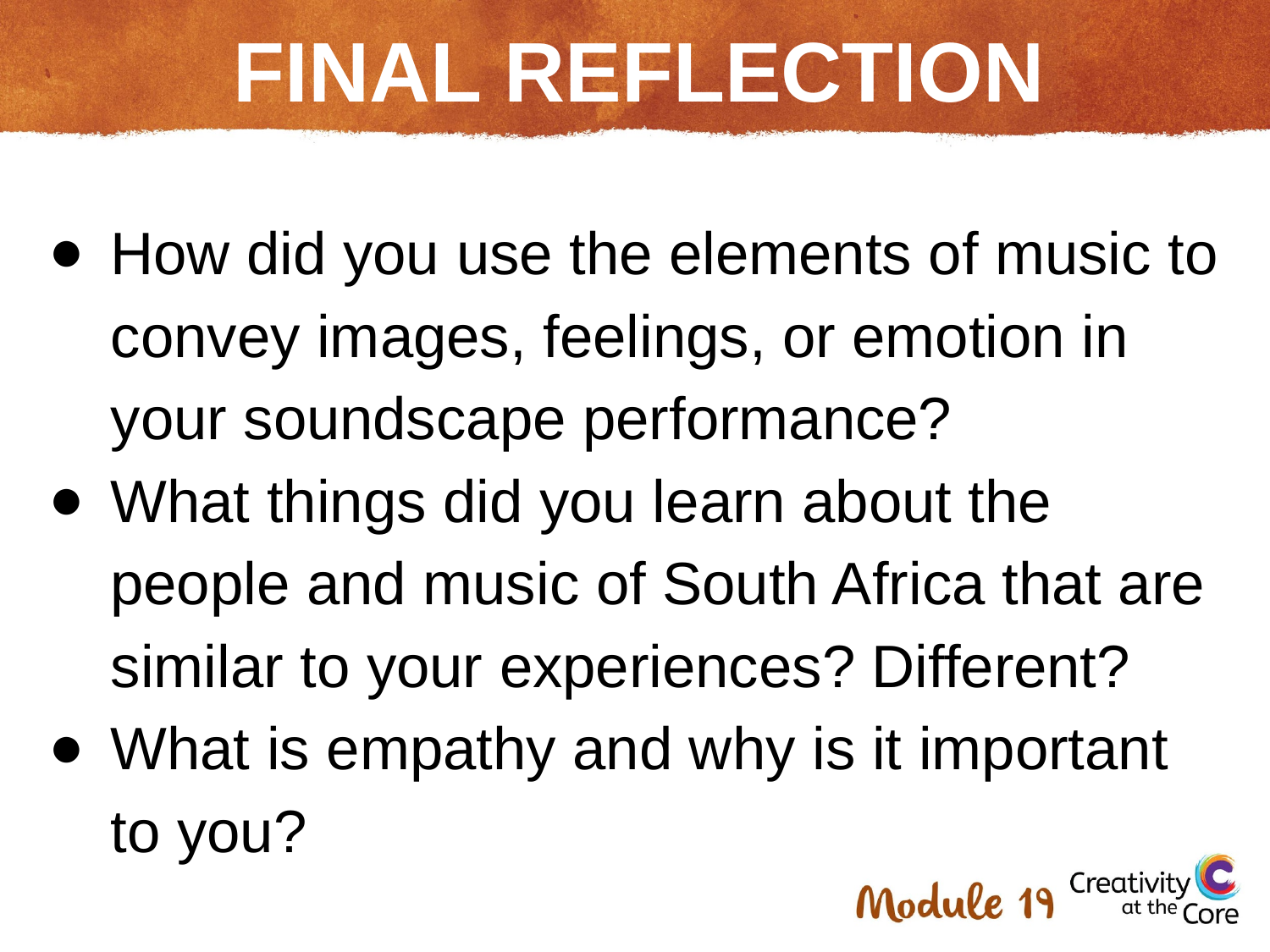

# FINAL REFLECTION
How did you use the elements of music to convey images, feelings, or emotion in your soundscape performance?
What things did you learn about the people and music of South Africa that are similar to your experiences? Different?
What is empathy and why is it important to you?